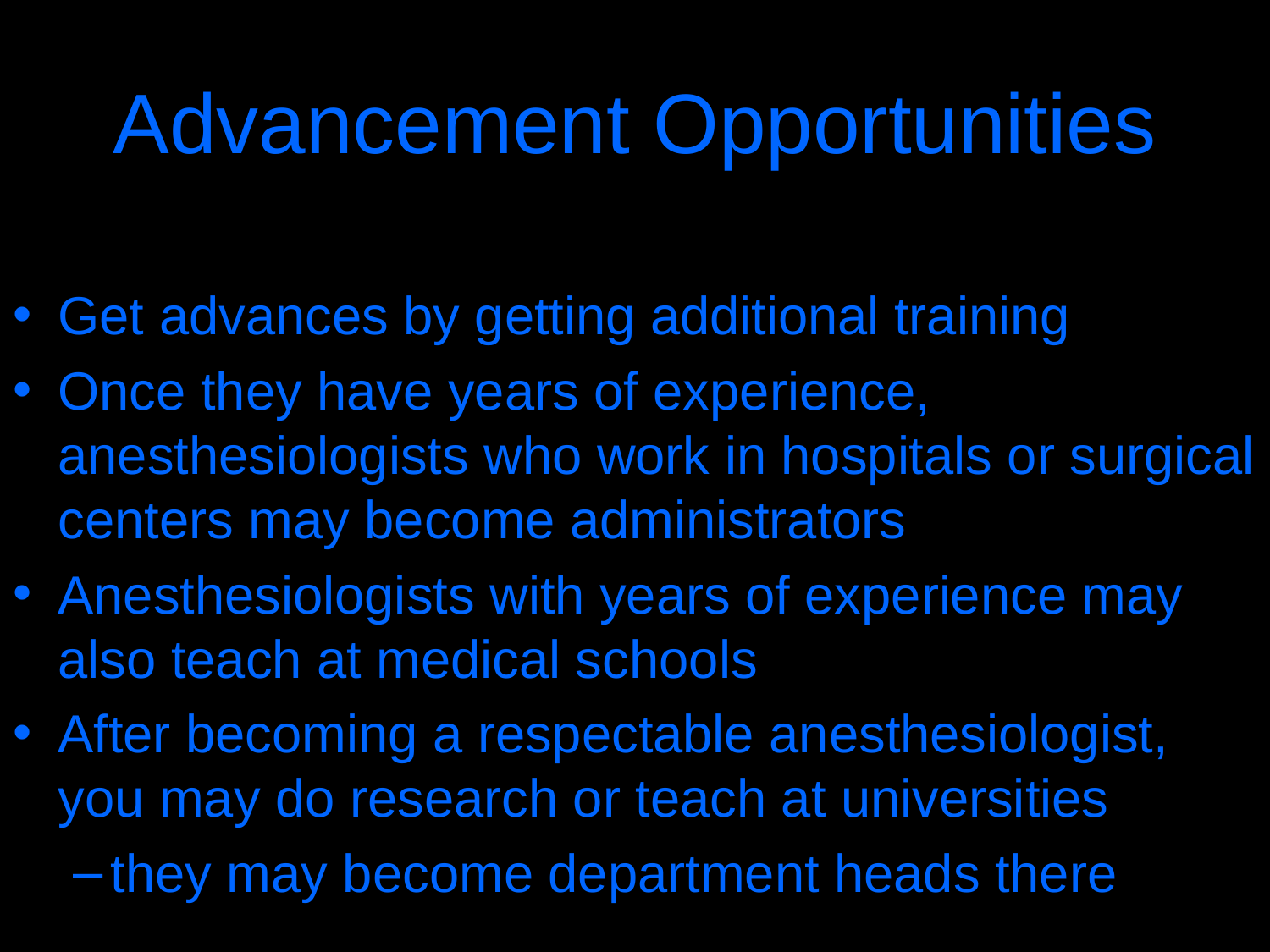

# Advancement Opportunities
Get advances by getting additional training
Once they have years of experience, anesthesiologists who work in hospitals or surgical centers may become administrators
Anesthesiologists with years of experience may also teach at medical schools
After becoming a respectable anesthesiologist, you may do research or teach at universities
they may become department heads there